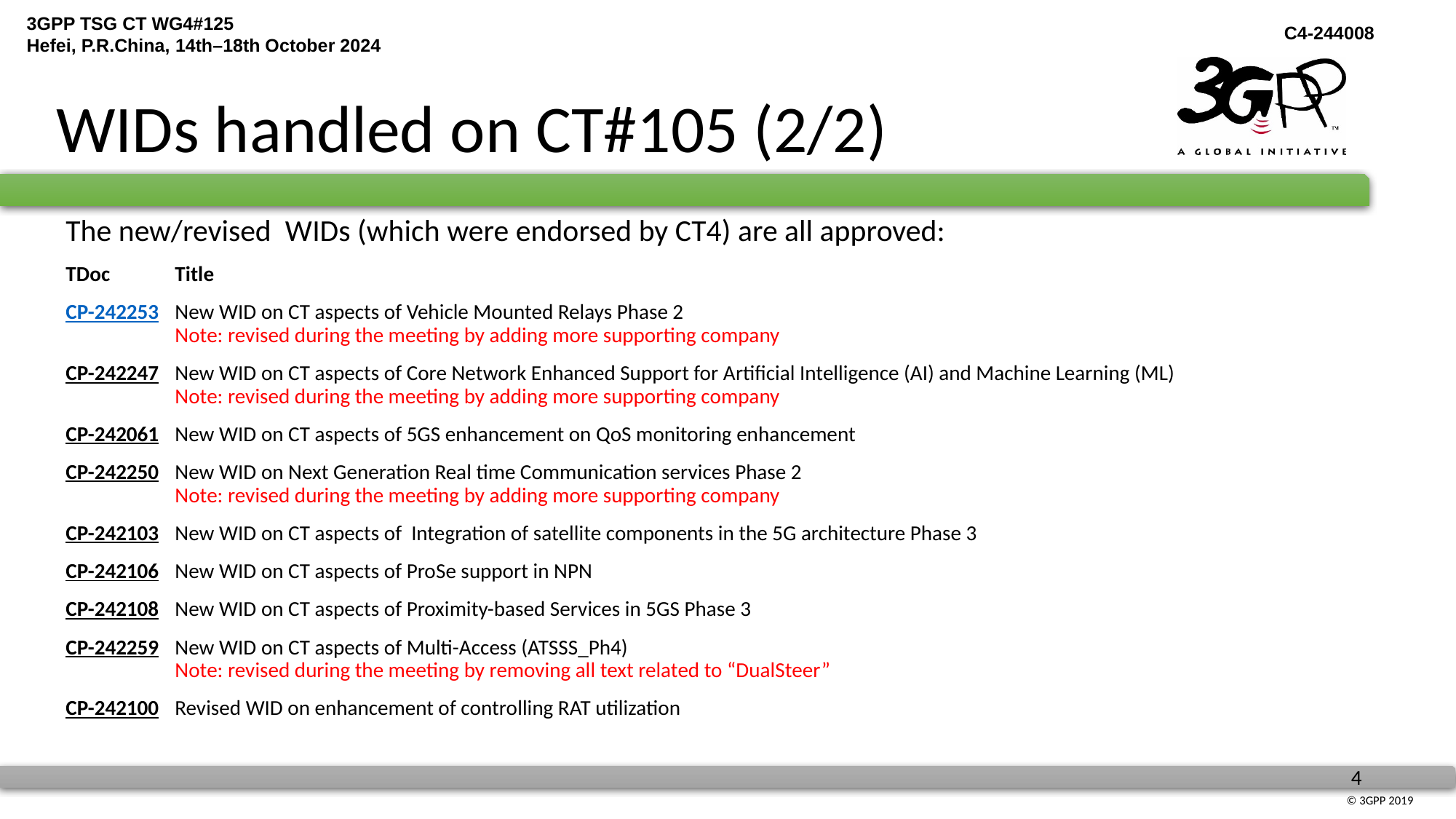

# WIDs handled on CT#105 (2/2)
The new/revised  WIDs (which were endorsed by CT4) are all approved:
TDoc	Title
CP-242253	New WID on CT aspects of Vehicle Mounted Relays Phase 2
	Note: revised during the meeting by adding more supporting company
CP-242247	New WID on CT aspects of Core Network Enhanced Support for Artificial Intelligence (AI) and Machine Learning (ML)
	Note: revised during the meeting by adding more supporting company
CP-242061	New WID on CT aspects of 5GS enhancement on QoS monitoring enhancement
CP-242250	New WID on Next Generation Real time Communication services Phase 2
	Note: revised during the meeting by adding more supporting company
CP-242103	New WID on CT aspects of  Integration of satellite components in the 5G architecture Phase 3
CP-242106	New WID on CT aspects of ProSe support in NPN
CP-242108	New WID on CT aspects of Proximity-based Services in 5GS Phase 3
CP-242259	New WID on CT aspects of Multi-Access (ATSSS_Ph4)
	Note: revised during the meeting by removing all text related to “DualSteer”
CP-242100	Revised WID on enhancement of controlling RAT utilization